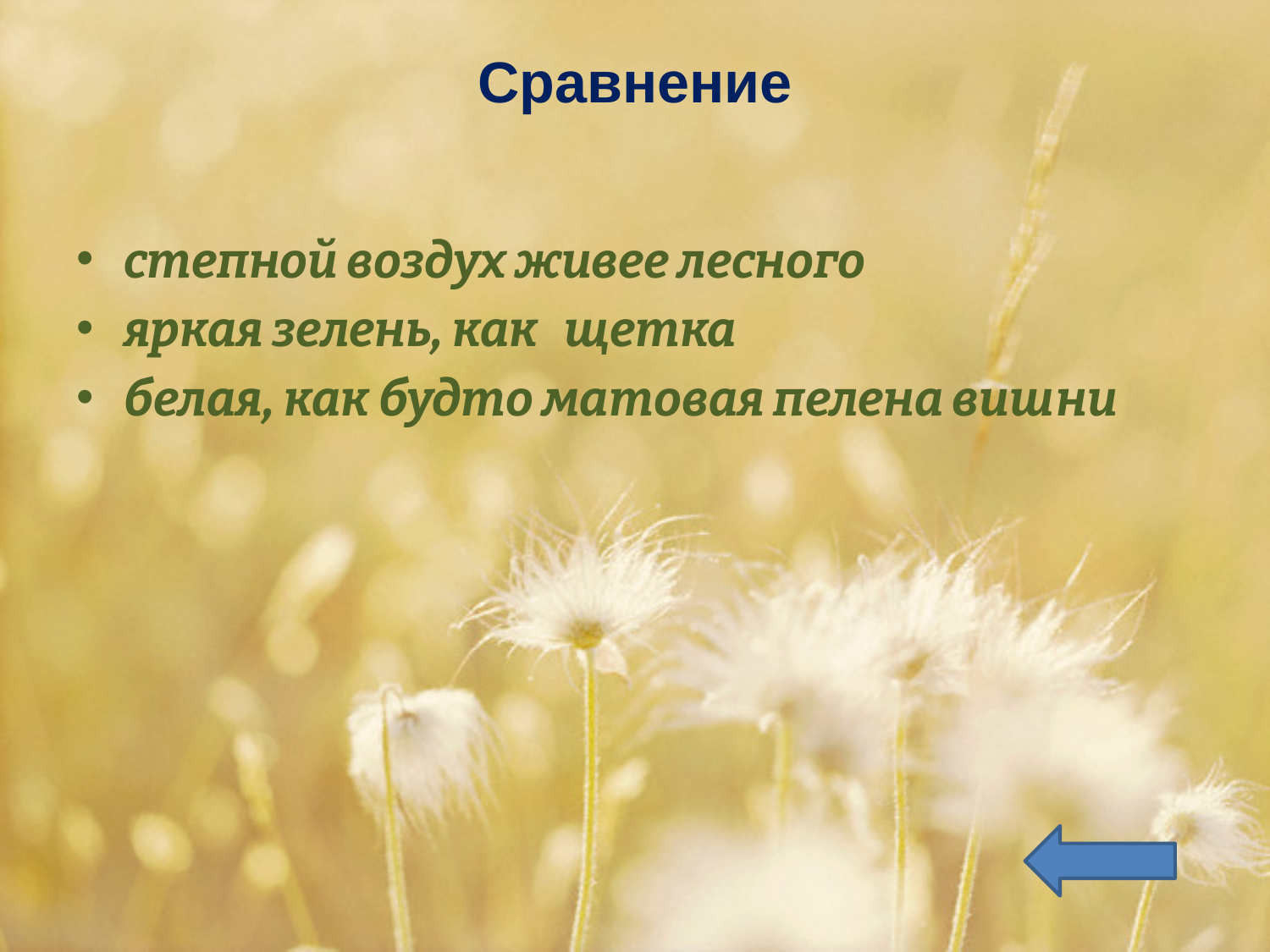

# Сравнение
степной воздух живее лесного
яркая зелень, как   щетка
белая, как будто матовая пелена вишни